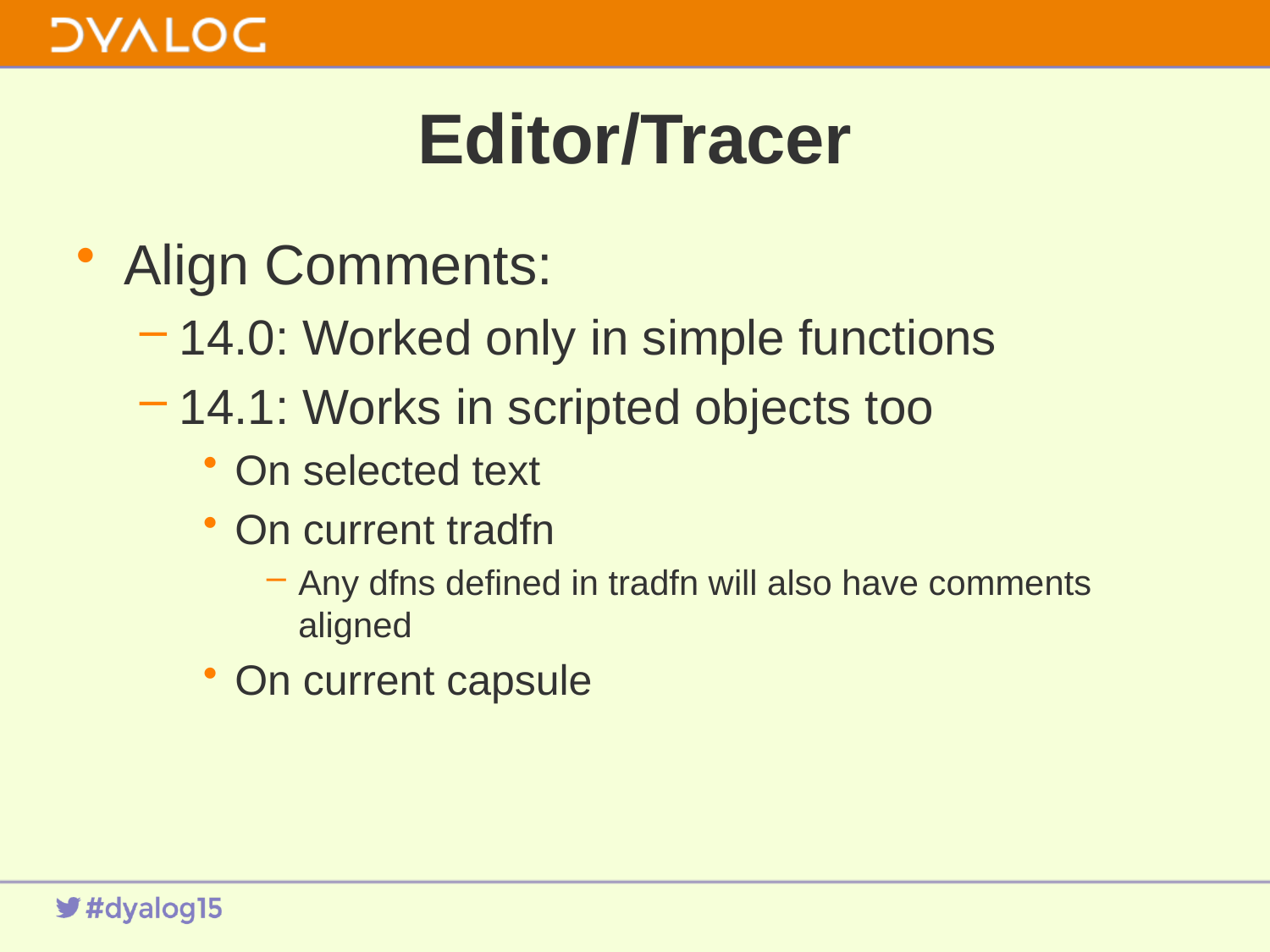

# Editor/Tracer
Align Comments:
14.0: Worked only in simple functions
14.1: Works in scripted objects too
On selected text
On current tradfn
Any dfns defined in tradfn will also have comments aligned
On current capsule